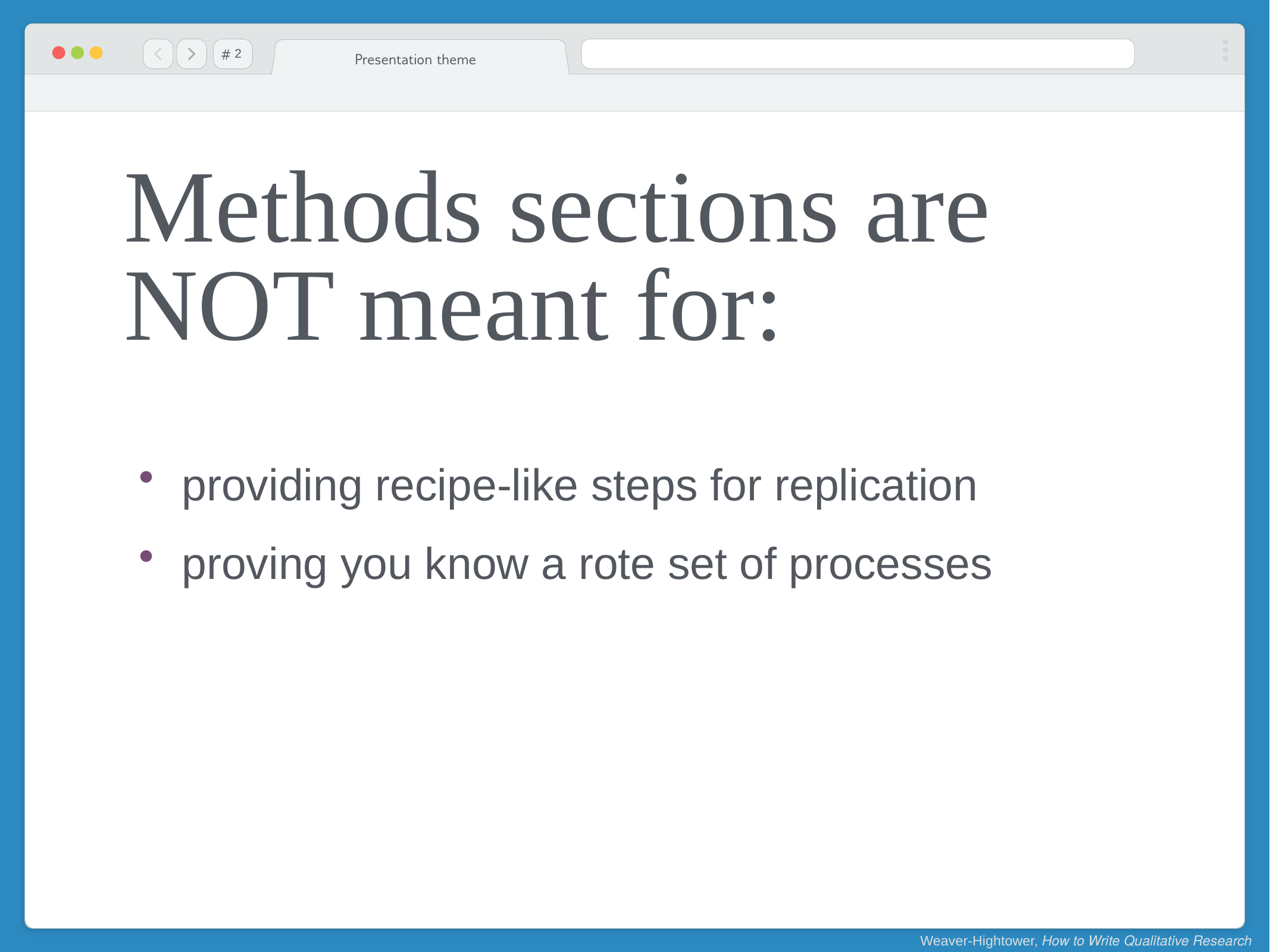

#
Presentation theme
2
# Methods sections are NOT meant for:
providing recipe-like steps for replication
proving you know a rote set of processes